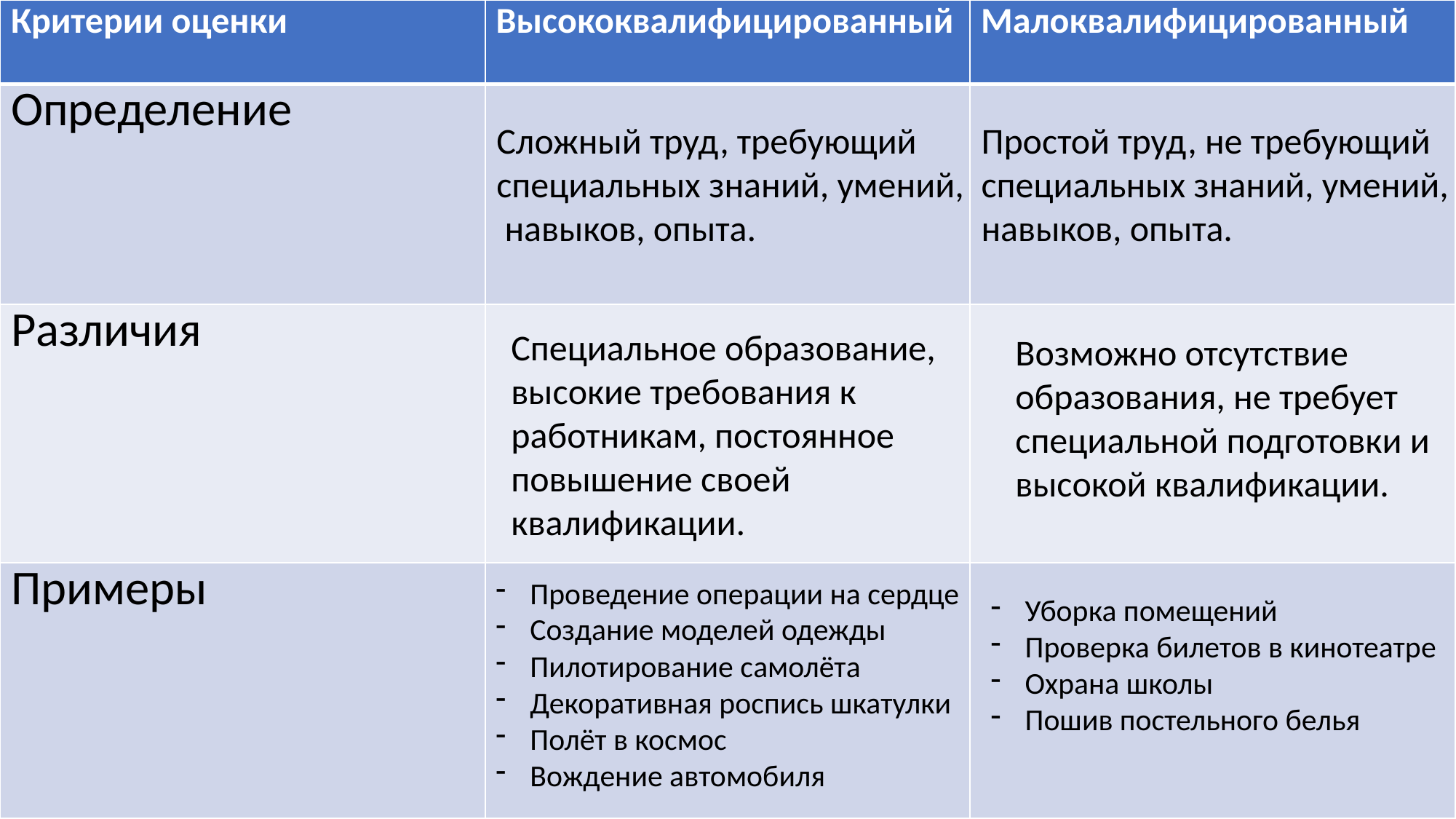

| Критерии оценки | Высококвалифицированный | Малоквалифицированный |
| --- | --- | --- |
| Определение |  |  |
| Различия |  |  |
| Примеры |  |  |
Сложный труд, требующий
специальных знаний, умений,
 навыков, опыта.

Простой труд, не требующий
специальных знаний, умений,
навыков, опыта.

Специальное образование,
высокие требования к
работникам, постоянное
повышение своей
квалификации.

Возможно отсутствие
образования, не требует
специальной подготовки и
высокой квалификации.

Проведение операции на сердце
Создание моделей одежды
Пилотирование самолёта
Декоративная роспись шкатулки
Полёт в космос
Вождение автомобиля

Уборка помещений
Проверка билетов в кинотеатре
Охрана школы
Пошив постельного белья